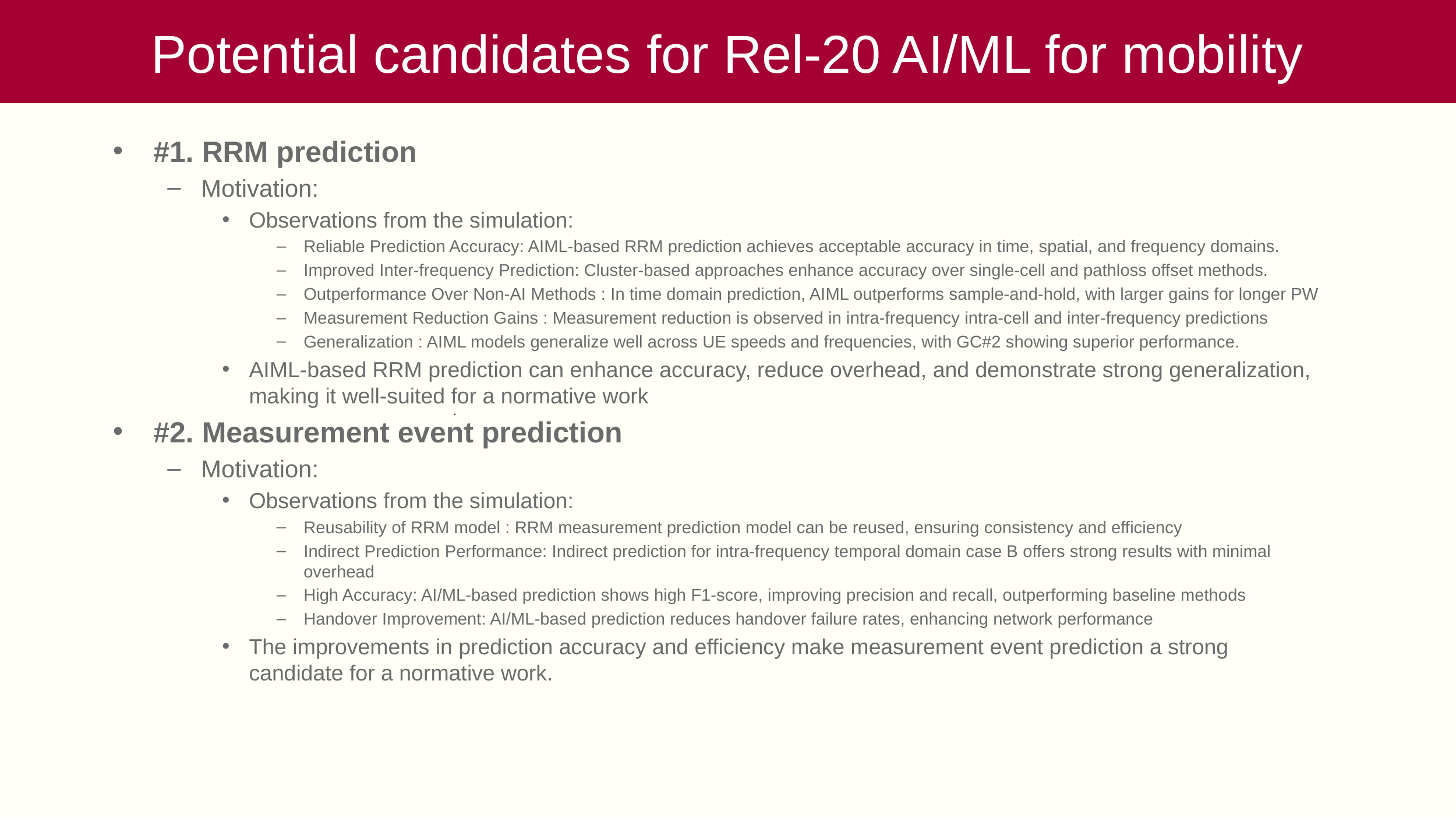

# Potential candidates for Rel-20 AI/ML for mobility
#1. RRM prediction
Motivation:
Observations from the simulation:
Reliable Prediction Accuracy: AIML-based RRM prediction achieves acceptable accuracy in time, spatial, and frequency domains.
Improved Inter-frequency Prediction: Cluster-based approaches enhance accuracy over single-cell and pathloss offset methods.
Outperformance Over Non-AI Methods : In time domain prediction, AIML outperforms sample-and-hold, with larger gains for longer PW
Measurement Reduction Gains : Measurement reduction is observed in intra-frequency intra-cell and inter-frequency predictions
Generalization : AIML models generalize well across UE speeds and frequencies, with GC#2 showing superior performance.
AIML-based RRM prediction can enhance accuracy, reduce overhead, and demonstrate strong generalization, making it well-suited for a normative work
#2. Measurement event prediction
Motivation:
Observations from the simulation:
Reusability of RRM model : RRM measurement prediction model can be reused, ensuring consistency and efficiency
Indirect Prediction Performance: Indirect prediction for intra-frequency temporal domain case B offers strong results with minimal overhead
High Accuracy: AI/ML-based prediction shows high F1-score, improving precision and recall, outperforming baseline methods
Handover Improvement: AI/ML-based prediction reduces handover failure rates, enhancing network performance
The improvements in prediction accuracy and efficiency make measurement event prediction a strong candidate for a normative work.

.